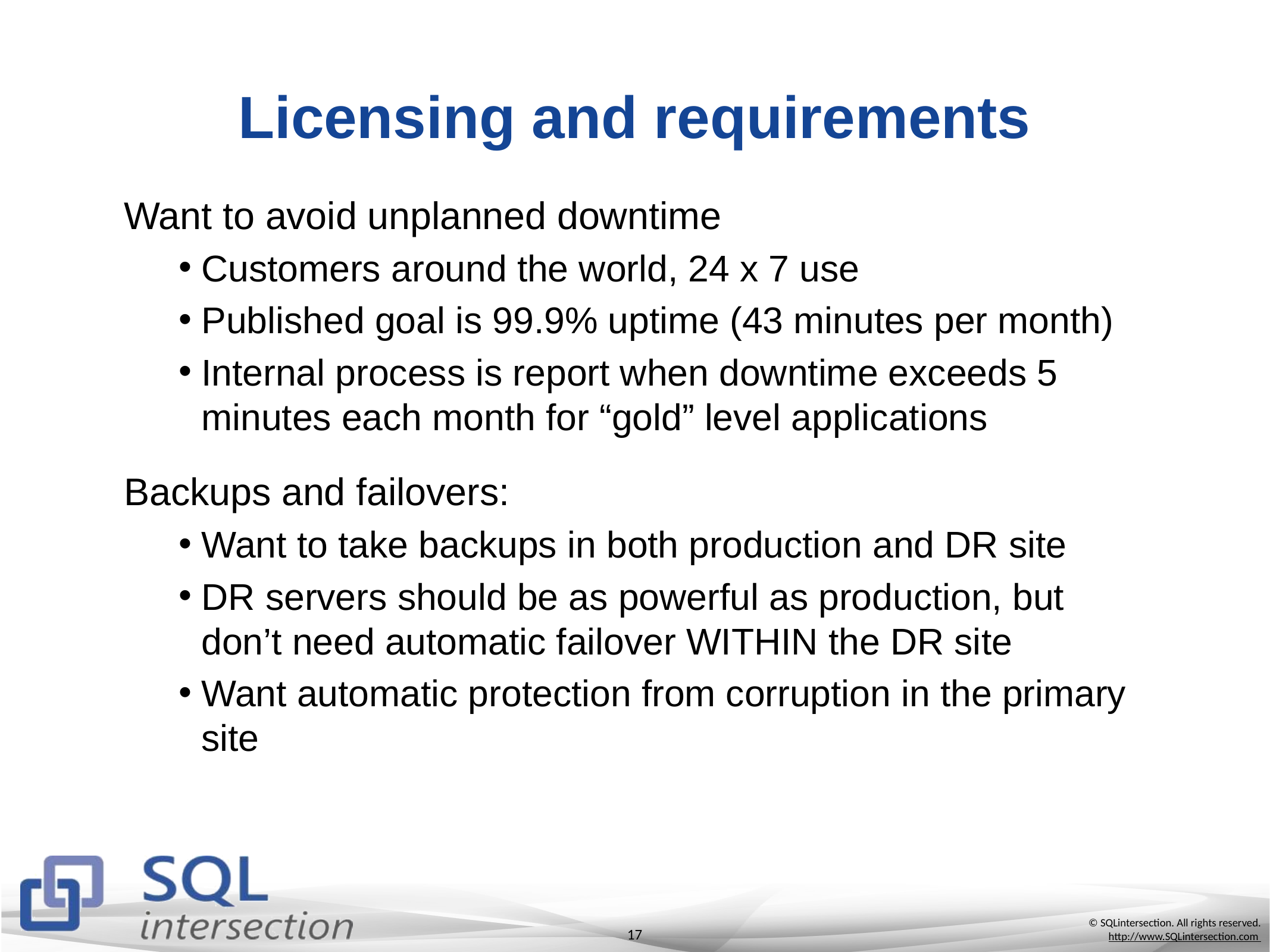

# Licensing and requirements
Want to avoid unplanned downtime
Customers around the world, 24 x 7 use
Published goal is 99.9% uptime (43 minutes per month)
Internal process is report when downtime exceeds 5 minutes each month for “gold” level applications
Backups and failovers:
Want to take backups in both production and DR site
DR servers should be as powerful as production, but don’t need automatic failover WITHIN the DR site
Want automatic protection from corruption in the primary site